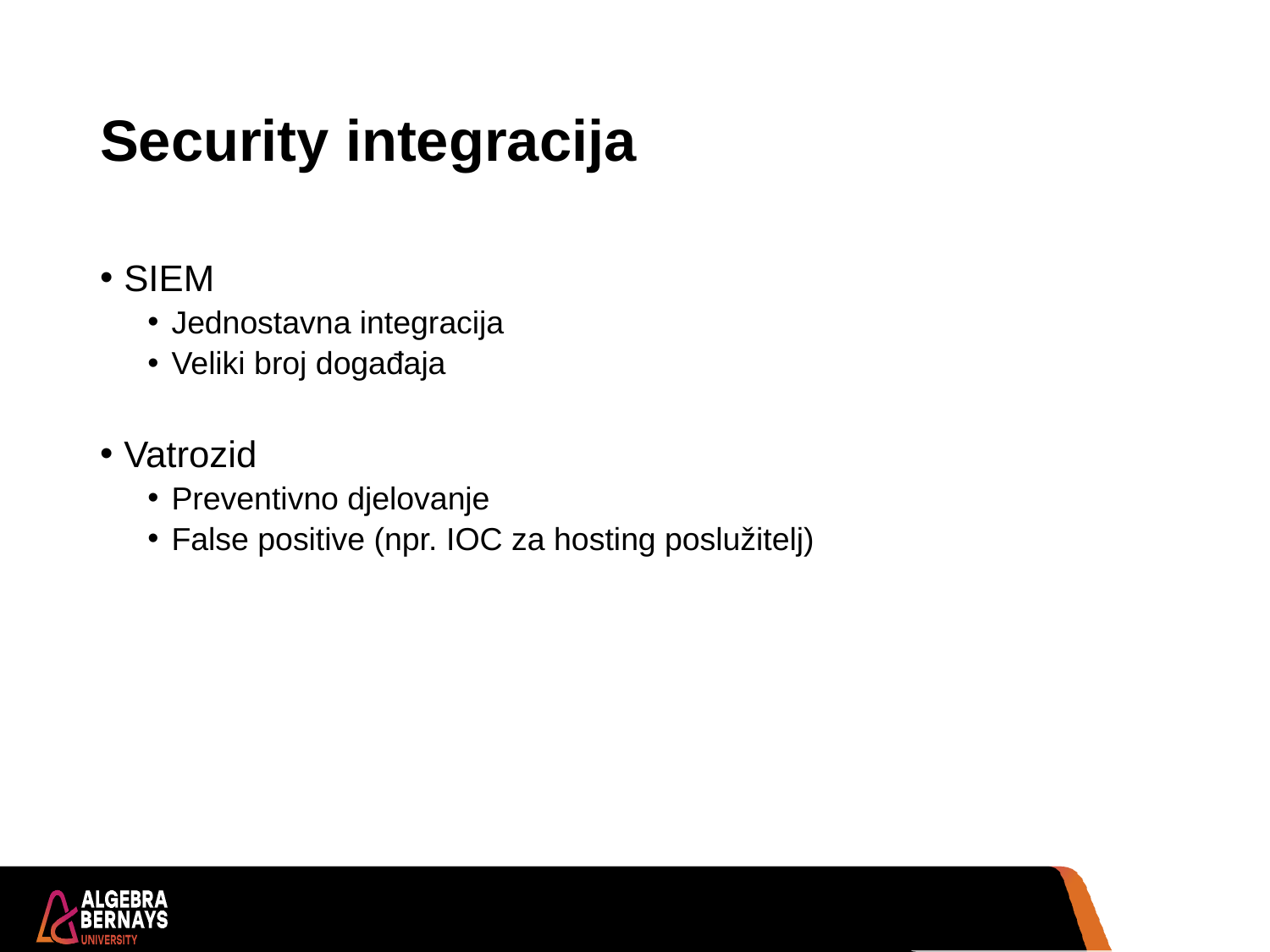

# Security integracija
SIEM
Jednostavna integracija
Veliki broj događaja

Vatrozid
Preventivno djelovanje
False positive (npr. IOC za hosting poslužitelj)

50